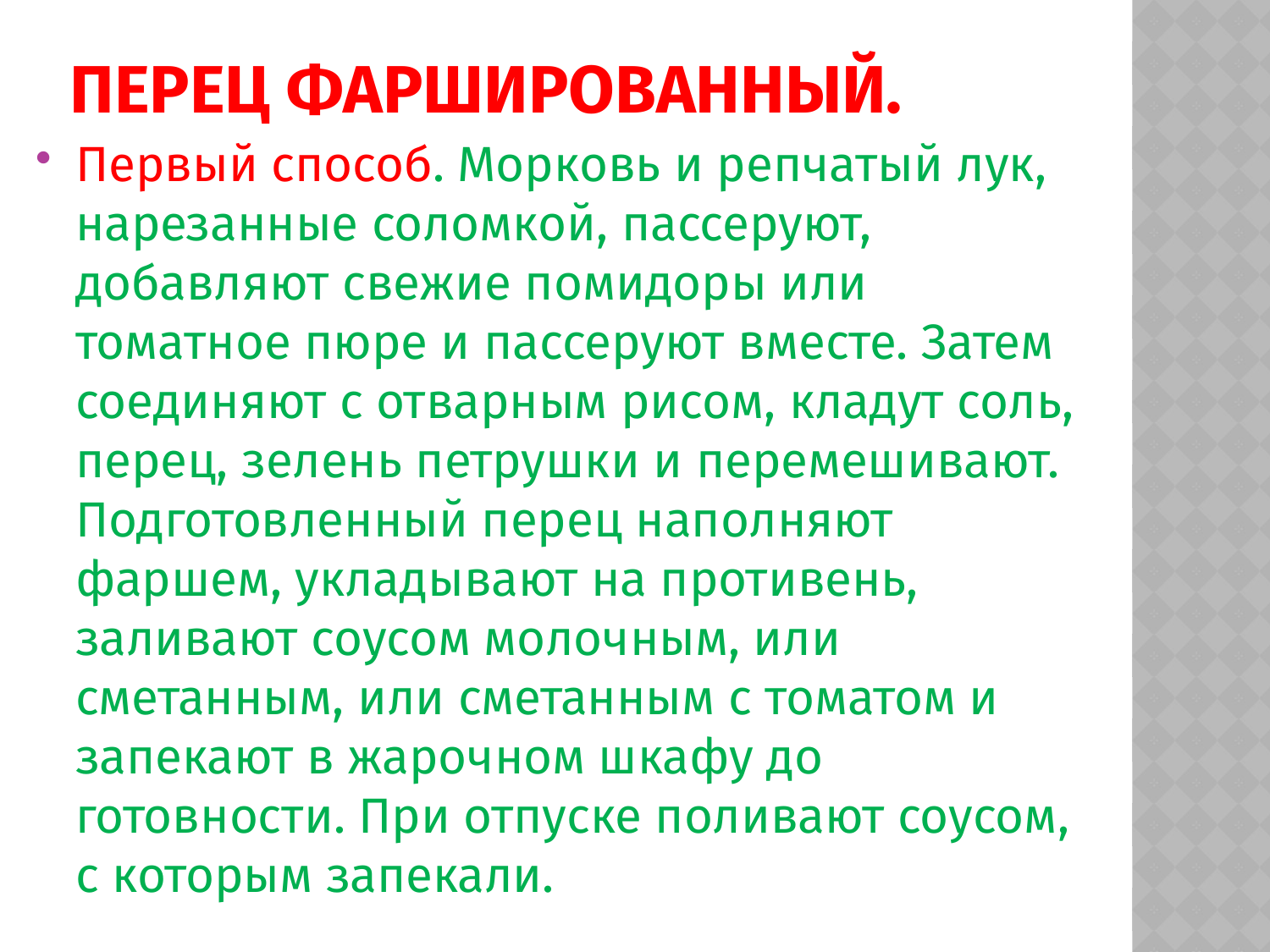

# Перец фаршированный.
Первый способ. Морковь и репчатый лук, нарезанные соломкой, пассеруют, добавляют свежие помидоры или томатное пюре и пассеруют вместе. Затем соединяют с отварным рисом, кладут соль, перец, зелень петрушки и перемешивают. Подготовленный перец наполняют фаршем, укладывают на противень, заливают соусом молочным, или сметанным, или сметанным с томатом и запекают в жарочном шкафу до готовности. При отпуске поливают соусом, с которым запекали.